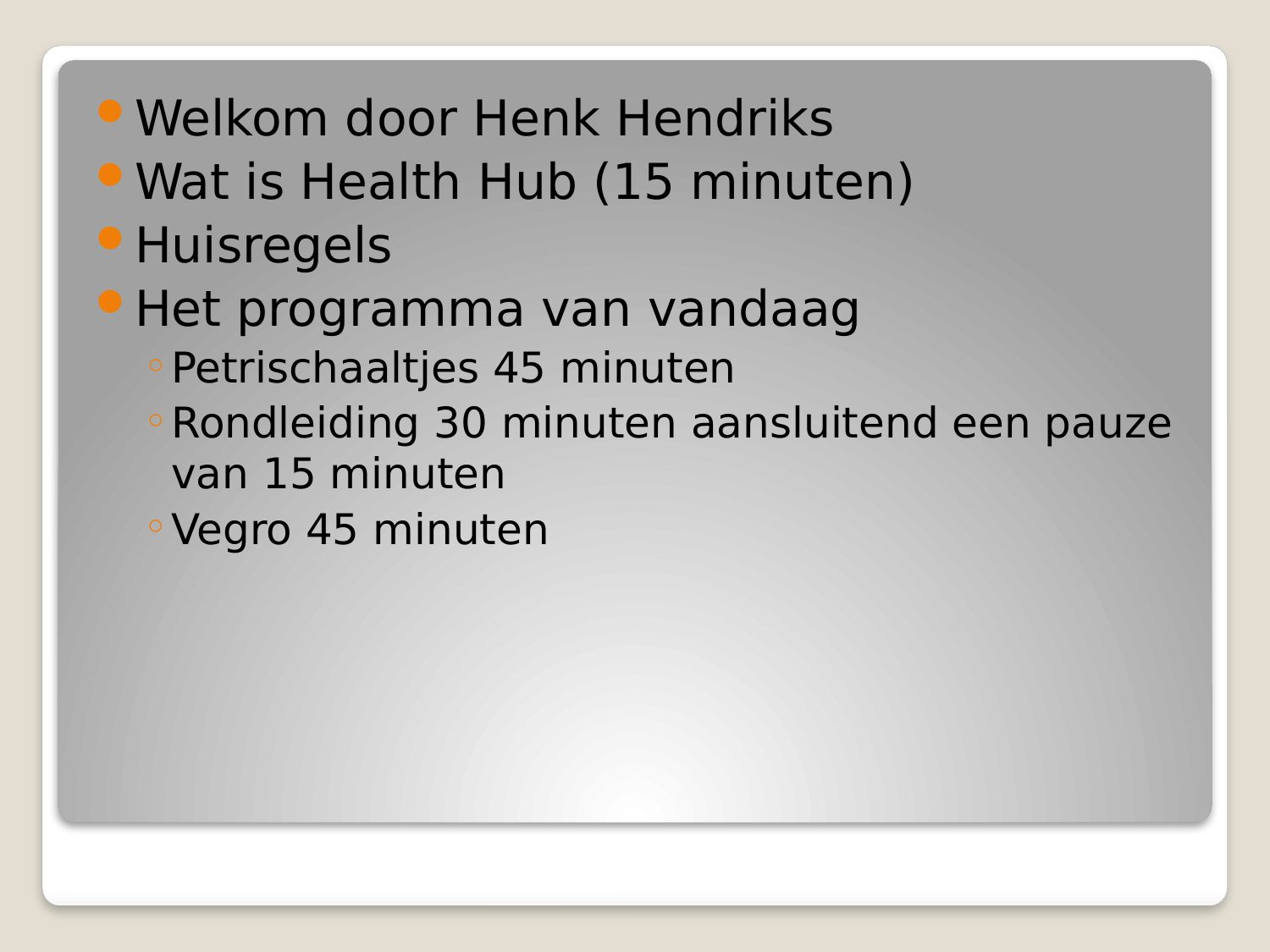

Welkom door Henk Hendriks
Wat is Health Hub (15 minuten)
Huisregels
Het programma van vandaag
Petrischaaltjes 45 minuten
Rondleiding 30 minuten aansluitend een pauze van 15 minuten
Vegro 45 minuten

#